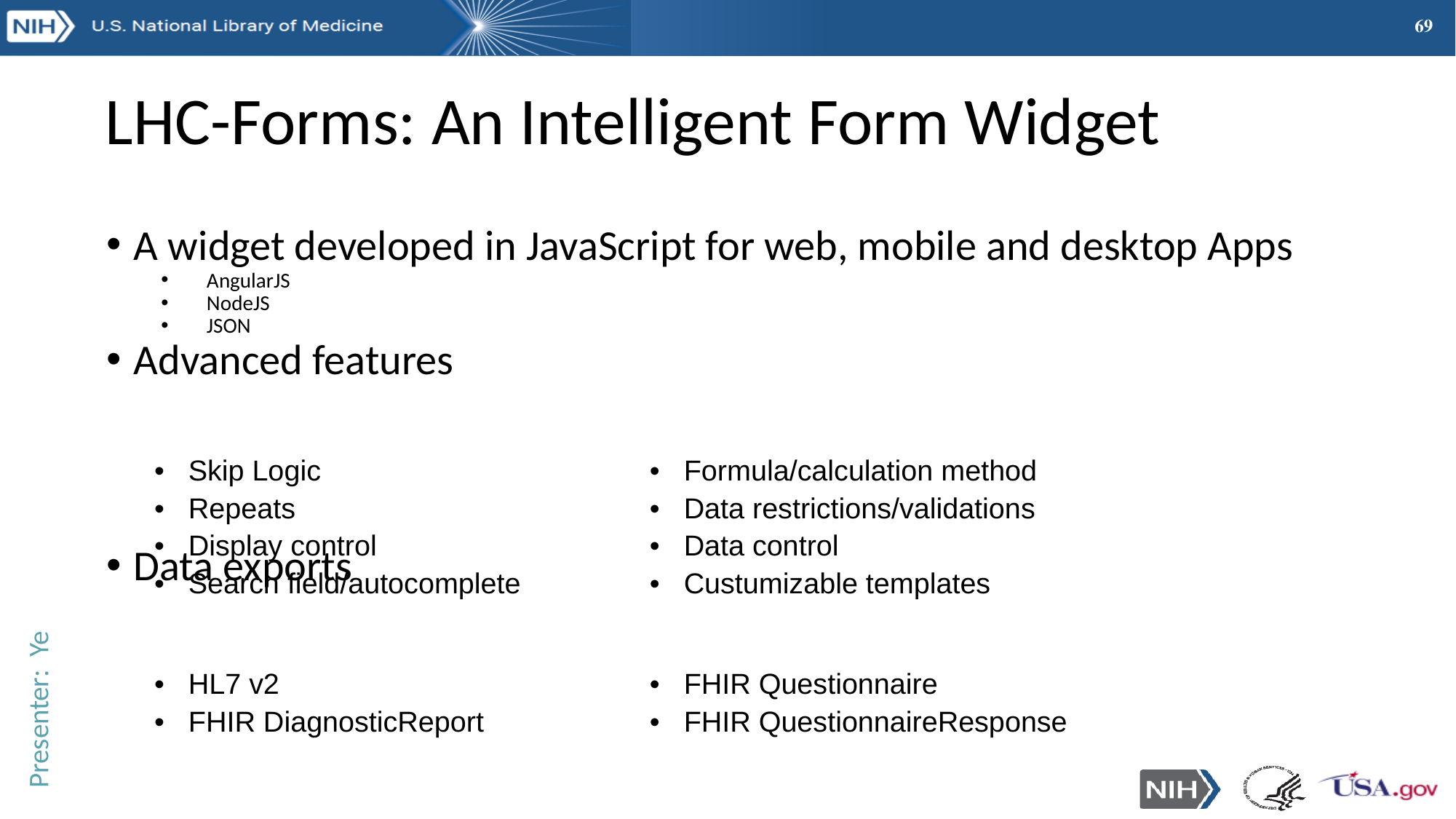

# LHC-Forms: An Intelligent Form Widget
A widget developed in JavaScript for web, mobile and desktop Apps
AngularJS
NodeJS
JSON
Advanced features

Data exports
| Skip Logic | Formula/calculation method |
| --- | --- |
| Repeats | Data restrictions/validations |
| Display control | Data control |
| Search field/autocomplete | Custumizable templates |
| HL7 v2 | FHIR Questionnaire |
| --- | --- |
| FHIR DiagnosticReport | FHIR QuestionnaireResponse |
Presenter:  Ye